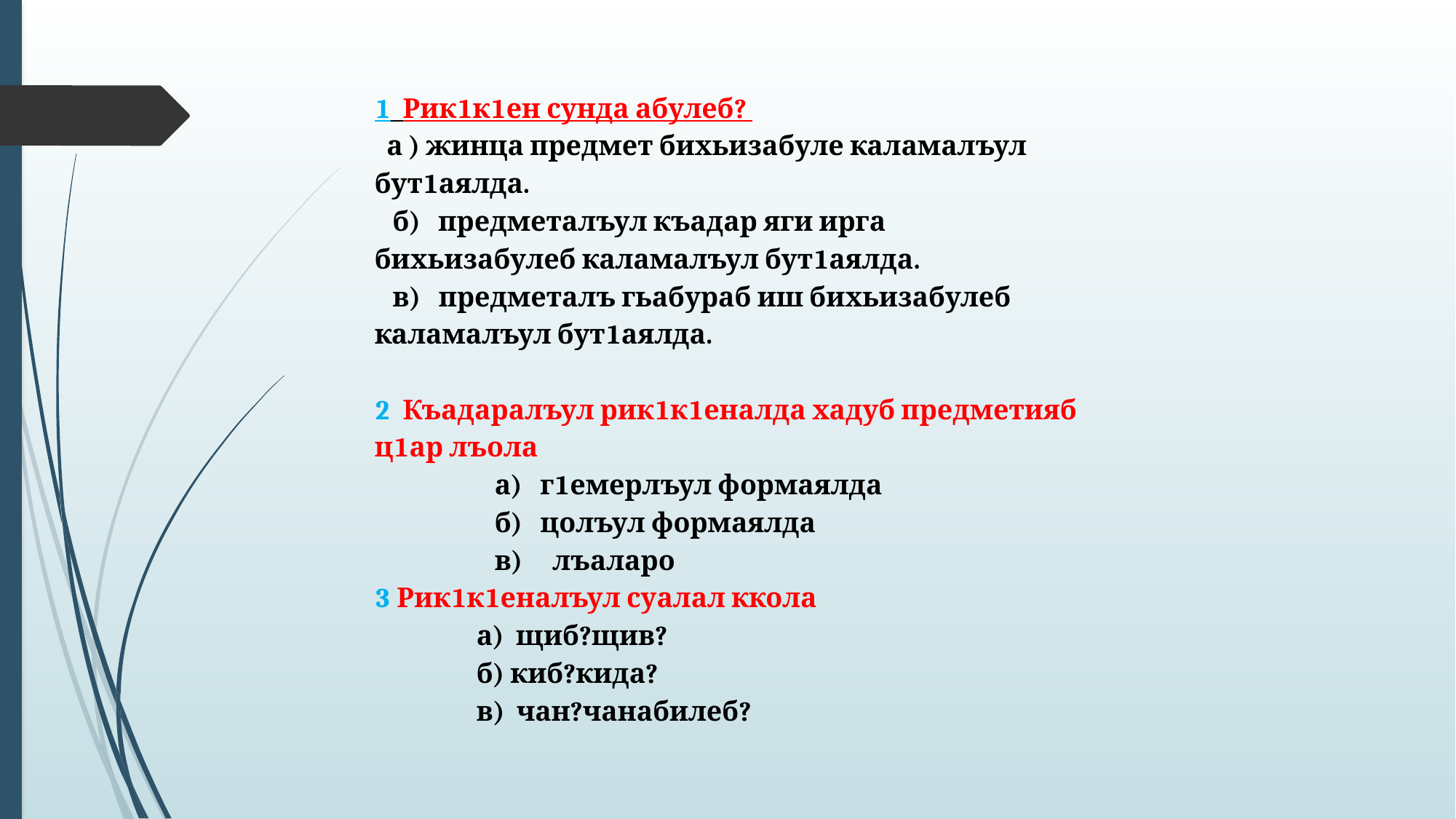

1  Рик1к1ен сунда абулеб?
  а ) жинца предмет бихьизабуле каламалъул бут1аялда.
   б)   предметалъул къадар яги ирга бихьизабулеб каламалъул бут1аялда.
   в)   предметалъ гьабураб иш бихьизабулеб каламалъул бут1аялда.

2  Къадаралъул рик1к1еналда хадуб предметияб ц1ар лъола
                    а)   г1емерлъул формаялда
                    б)   цолъул формаялда
                    в)     лъаларо
3 Рик1к1еналъул суалал ккола
                 а)  щиб?щив?
                 б) киб?кида?
                 в)  чан?чанабилеб?